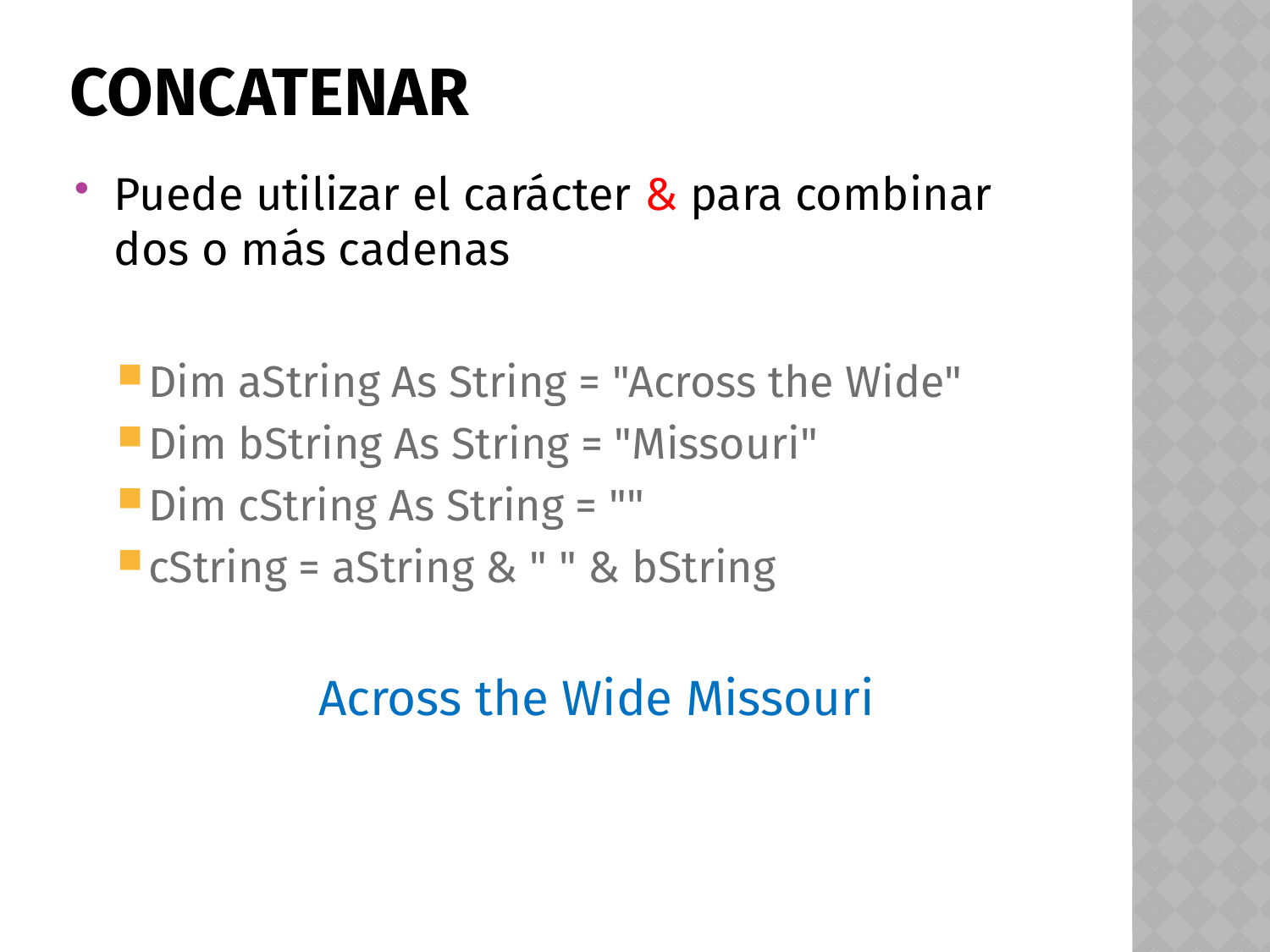

# Concatenar
Puede utilizar el carácter & para combinar dos o más cadenas

Dim aString As String = "Across the Wide"
Dim bString As String = "Missouri"
Dim cString As String = ""
cString = aString & " " & bString

Across the Wide Missouri